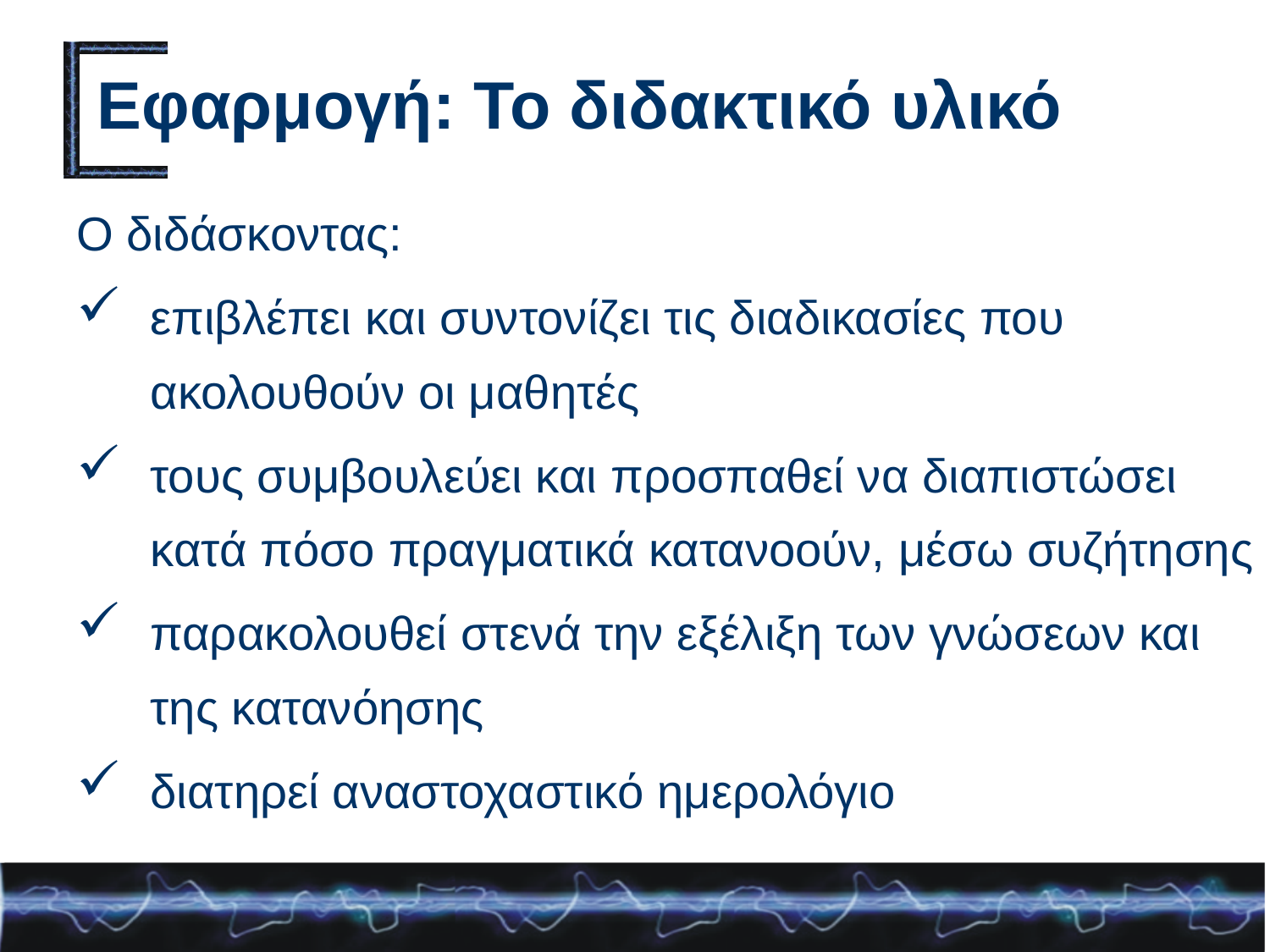

# Εφαρμογή: Το διδακτικό υλικό
Ο διδάσκοντας:
επιβλέπει και συντονίζει τις διαδικασίες που ακολουθούν οι μαθητές
τους συμβουλεύει και προσπαθεί να διαπιστώσει κατά πόσο πραγματικά κατανοούν, μέσω συζήτησης
παρακολουθεί στενά την εξέλιξη των γνώσεων και της κατανόησης
διατηρεί αναστοχαστικό ημερολόγιο